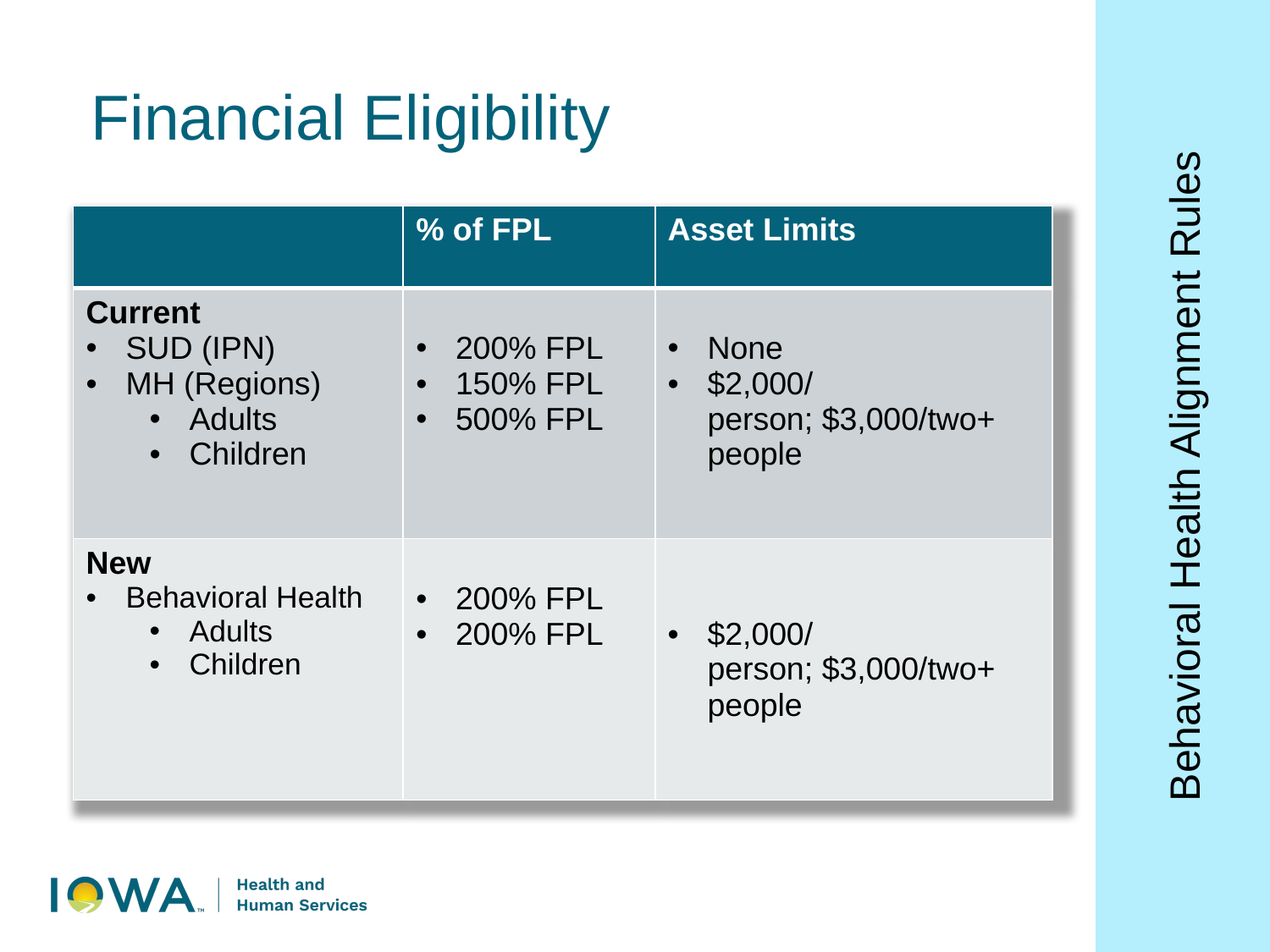

Financial Eligibility
|  | % of FPL | Asset Limits |
| --- | --- | --- |
| Current SUD (IPN) MH (Regions) Adults Children | 200% FPL 150% FPL 500% FPL | None $2,000/person; $3,000/two+ people |
| New Behavioral Health  Adults Children | 200% FPL 200% FPL | $2,000/person; $3,000/two+  people |
Behavioral Health Alignment Rules